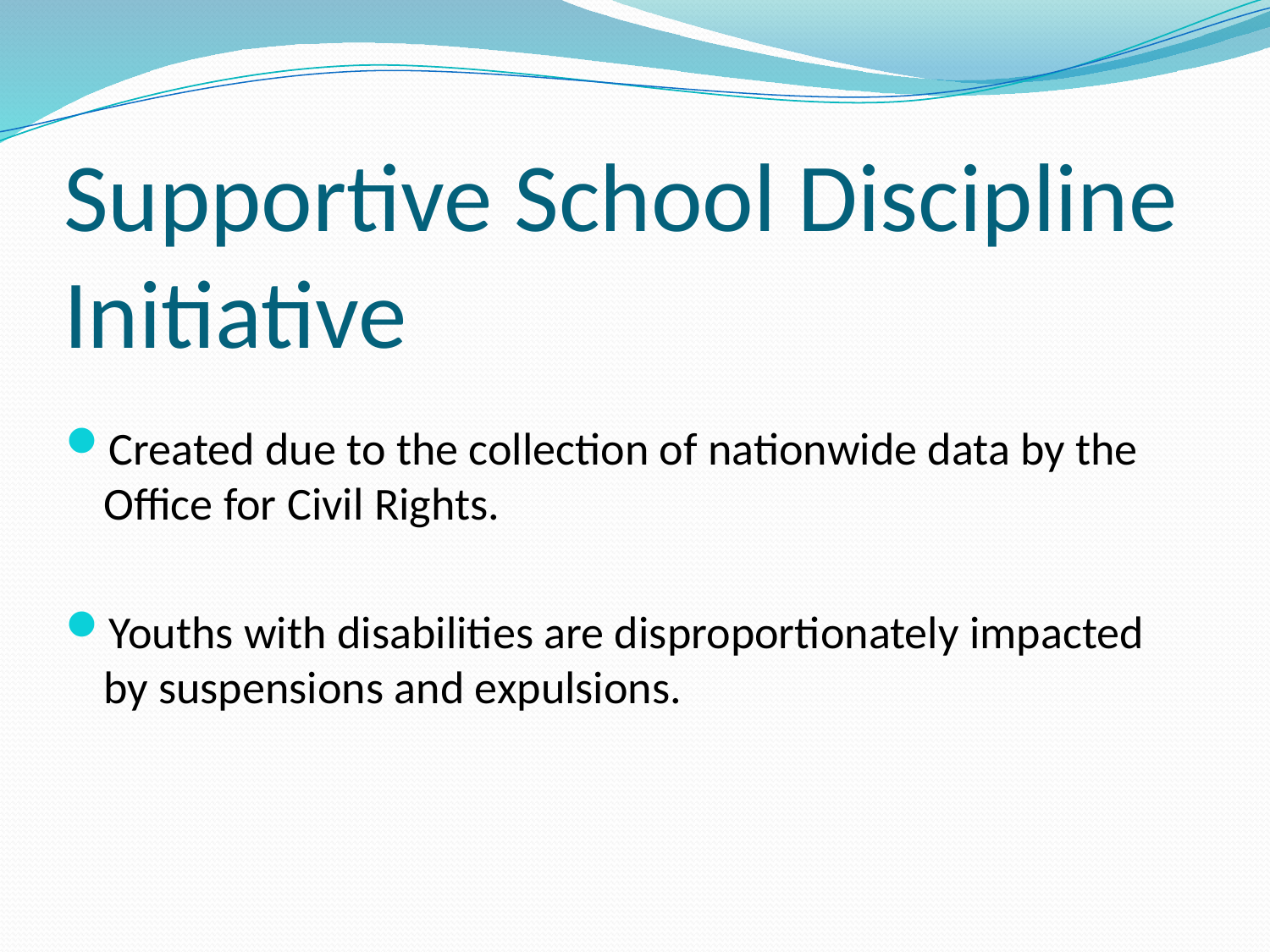

# Supportive School Discipline Initiative
Created due to the collection of nationwide data by the Office for Civil Rights.

Youths with disabilities are disproportionately impacted by suspensions and expulsions.